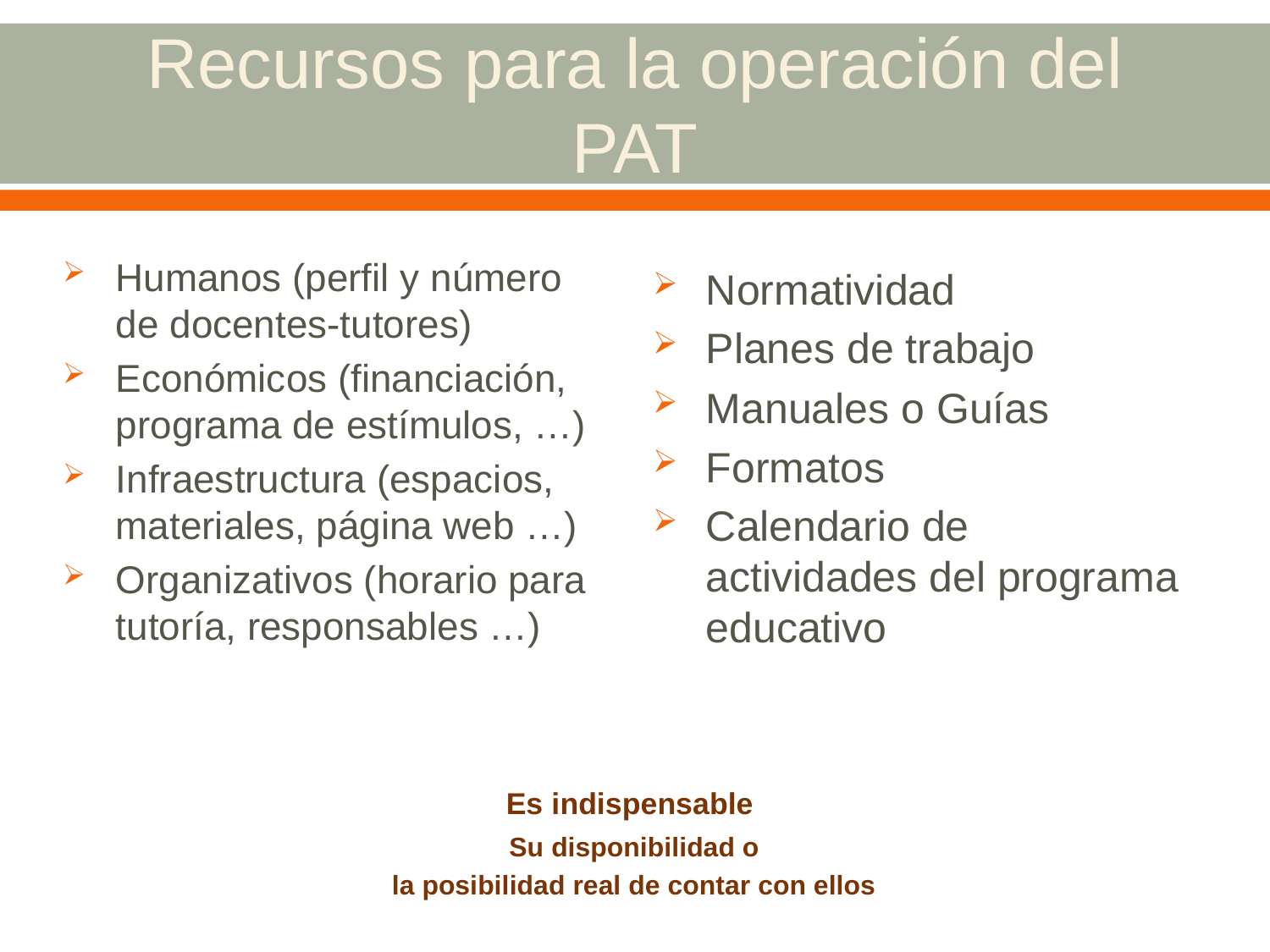

# Recursos para la operación del PAT
Humanos (perfil y número de docentes-tutores)
Económicos (financiación, programa de estímulos, …)
Infraestructura (espacios, materiales, página web …)
Organizativos (horario para tutoría, responsables …)

Normatividad
Planes de trabajo
Manuales o Guías
Formatos
Calendario de actividades del programa educativo

Es indispensable
 Su disponibilidad o
 la posibilidad real de contar con ellos